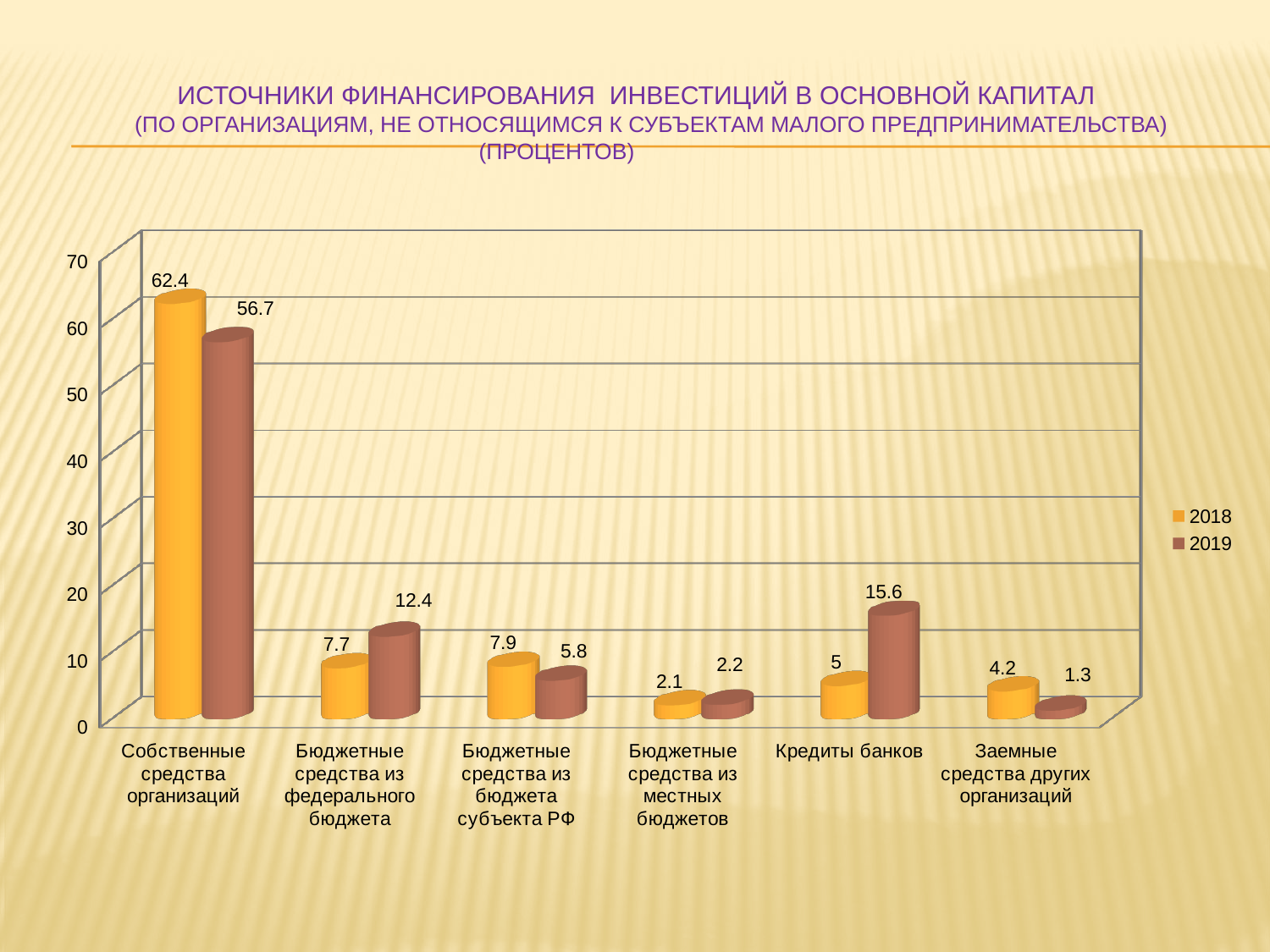

# Источники финансирования  инвестиций в основной капитал (по организациям, не относящимся к субъектам малого предпринимательства) (процентов)

[unsupported chart]